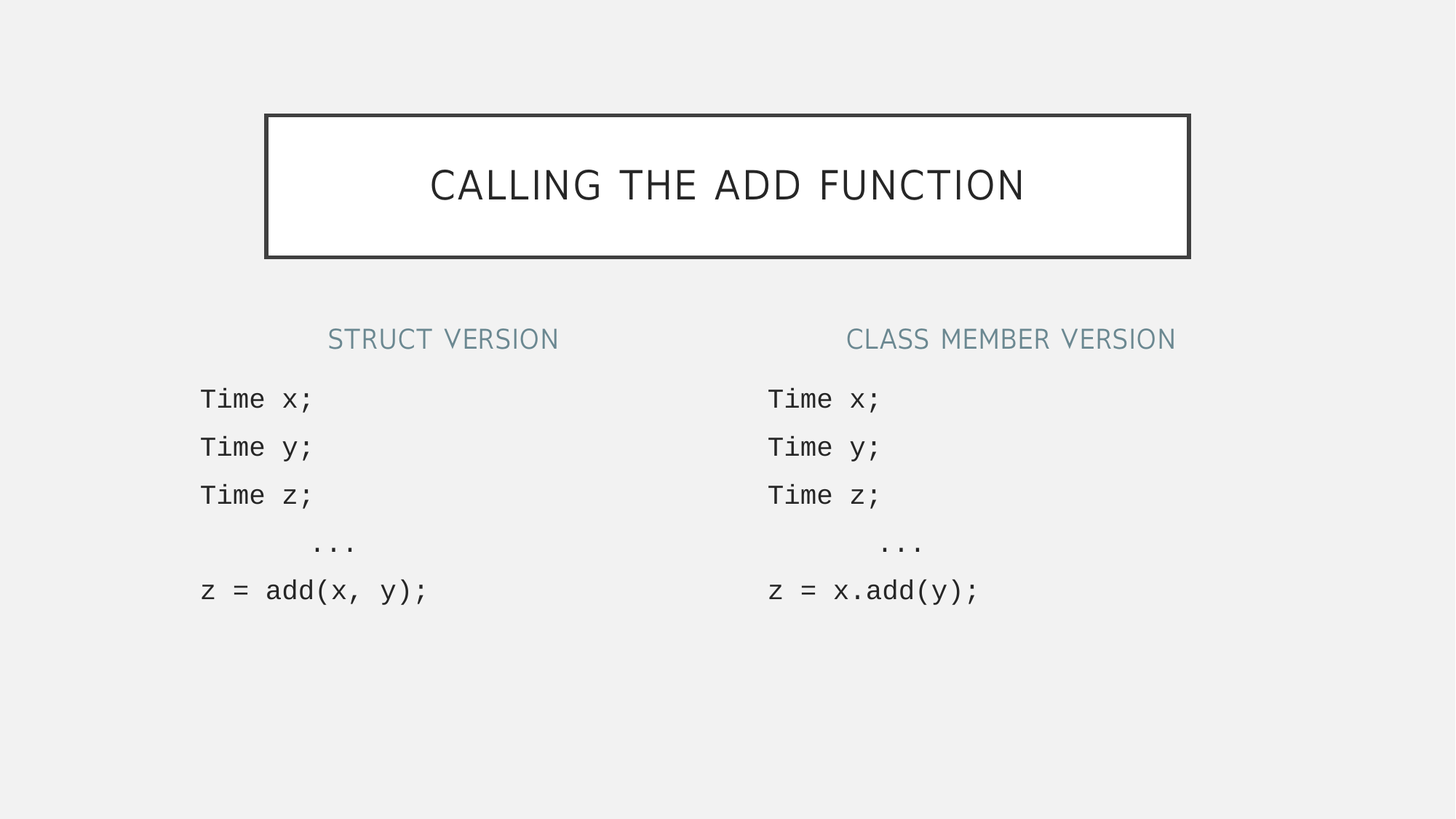

# Calling The Add Function
Struct Version
Class Member Version
Time x;
Time y;
Time z;
	...
z = add(x, y);
Time x;
Time y;
Time z;
	...
z = x.add(y);